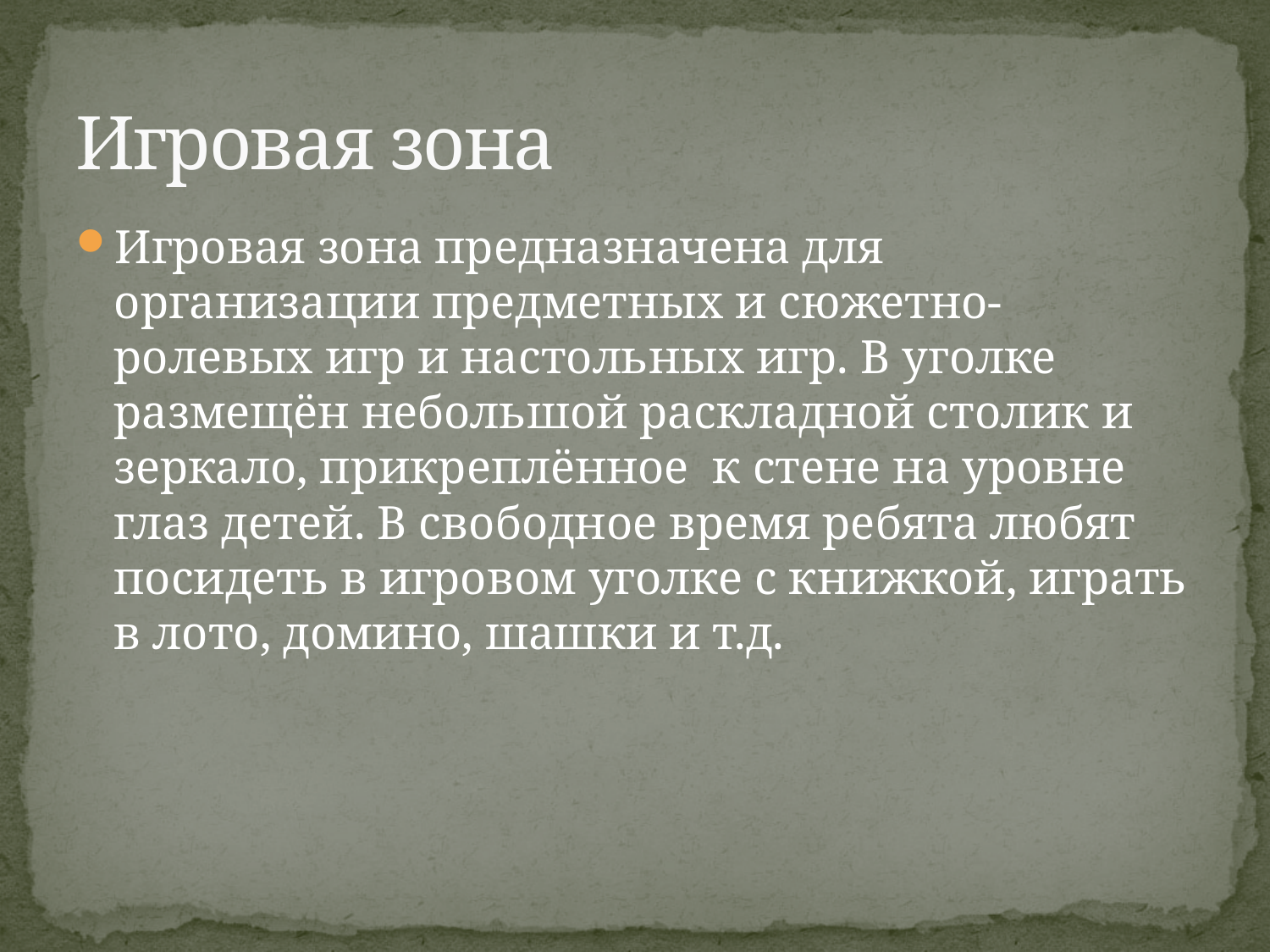

# Игровая зона
Игровая зона предназначена для организации предметных и сюжетно-ролевых игр и настольных игр. В уголке размещён небольшой раскладной столик и зеркало, прикреплённое  к стене на уровне глаз детей. В свободное время ребята любят посидеть в игровом уголке с книжкой, играть в лото, домино, шашки и т.д.